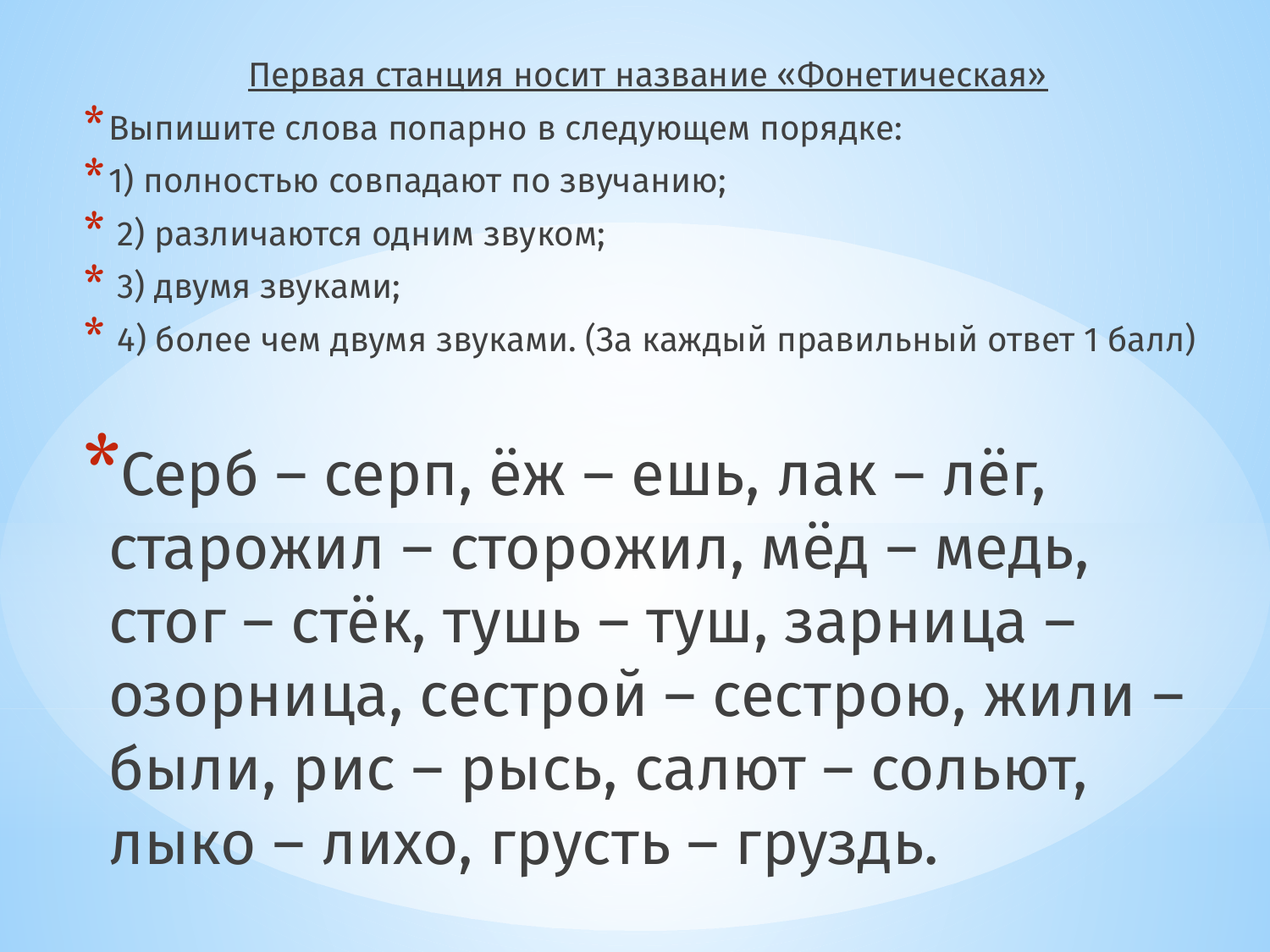

Первая станция носит название «Фонетическая»
Выпишите слова попарно в следующем порядке:
1) полностью совпадают по звучанию;
 2) различаются одним звуком;
 3) двумя звуками;
 4) более чем двумя звуками. (За каждый правильный ответ 1 балл)

Серб – серп, ёж – ешь, лак – лёг, старожил – сторожил, мёд – медь, стог – стёк, тушь – туш, зарница – озорница, сестрой – сестрою, жили – были, рис – рысь, салют – сольют, лыко – лихо, грусть – груздь.